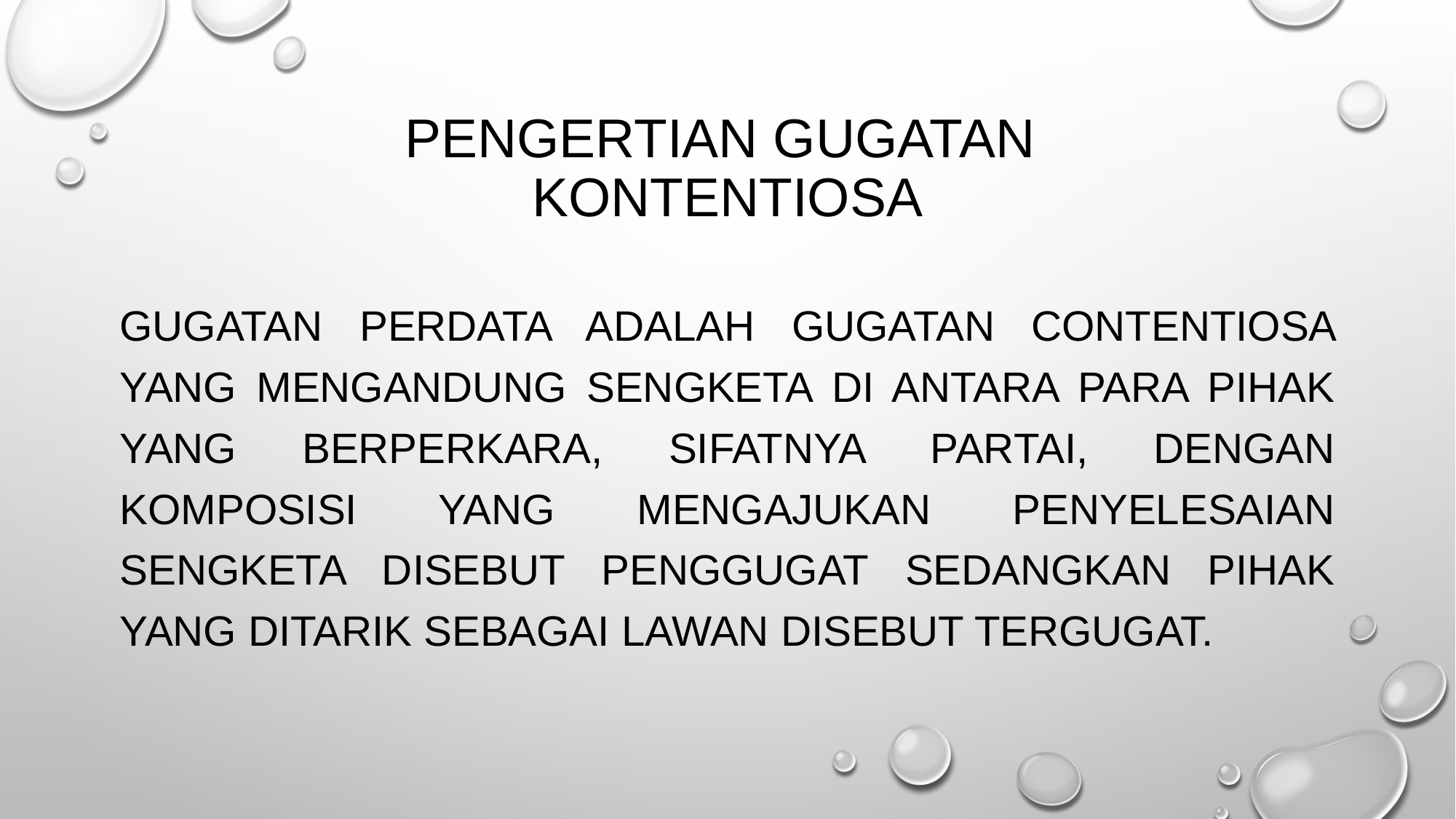

# Pengertian gugatan kontentiosa
Gugatan perdata adalah gugatan contentiosa yang mengandung sengketa di antara para pihak yang berperkara, sifatnya partai, dengan komposisi yang mengajukan penyelesaian sengketa disebut Penggugat sedangkan pihak yang ditarik sebagai lawan disebut Tergugat.